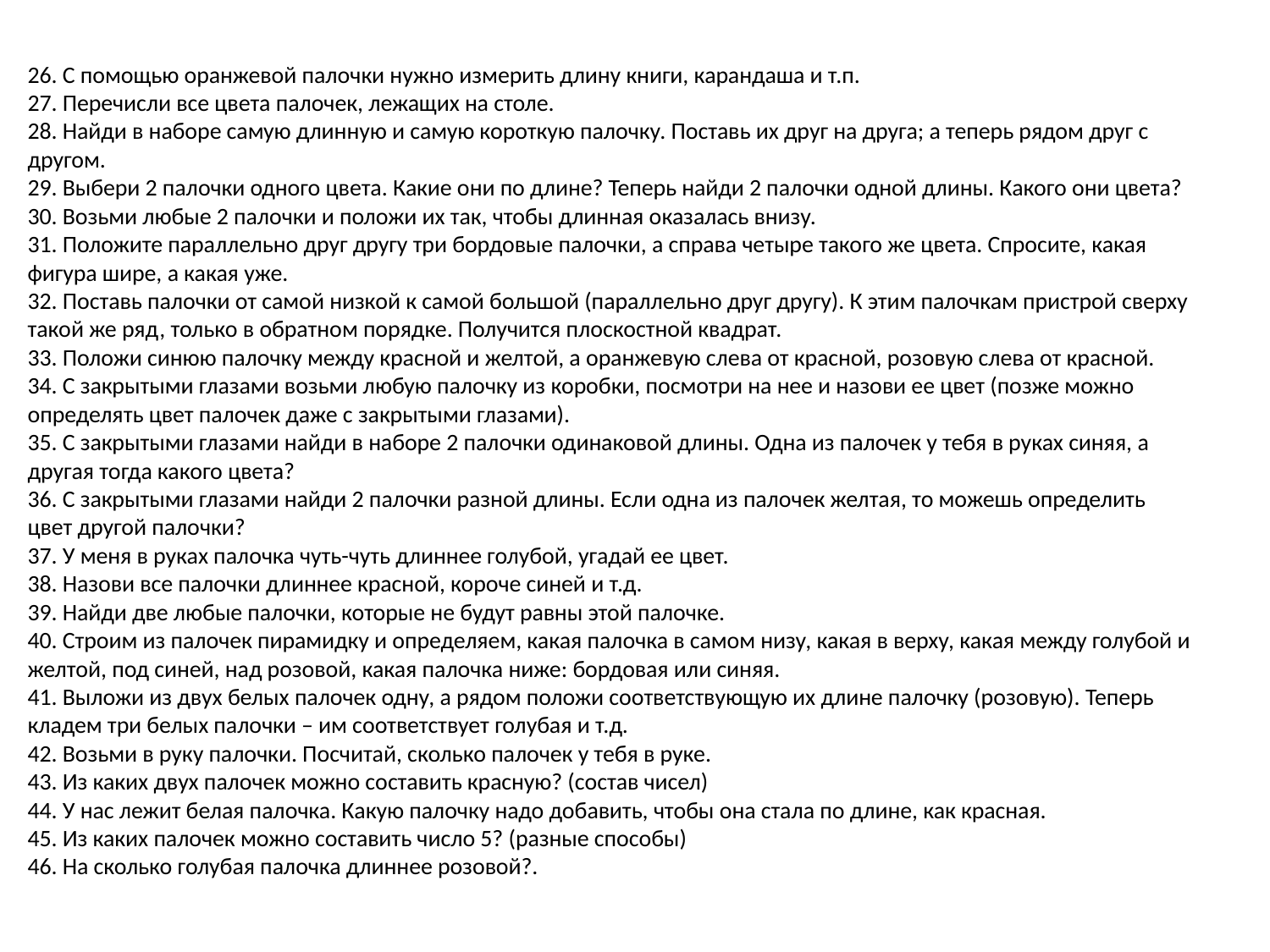

# 26. С помощью оранжевой палочки нужно измерить длину книги, карандаша и т.п. 27. Перечисли все цвета палочек, лежащих на столе. 28. Найди в наборе самую длинную и самую короткую палочку. Поставь их друг на друга; а теперь рядом друг с другом. 29. Выбери 2 палочки одного цвета. Какие они по длине? Теперь найди 2 палочки одной длины. Какого они цвета? 30. Возьми любые 2 палочки и положи их так, чтобы длинная оказалась внизу. 31. Положите параллельно друг другу три бордовые палочки, а справа четыре такого же цвета. Спросите, какая фигура шире, а какая уже. 32. Поставь палочки от самой низкой к самой большой (параллельно друг другу). К этим палочкам пристрой сверху такой же ряд, только в обратном порядке. Получится плоскостной квадрат. 33. Положи синюю палочку между красной и желтой, а оранжевую слева от красной, розовую слева от красной. 34. С закрытыми глазами возьми любую палочку из коробки, посмотри на нее и назови ее цвет (позже можно определять цвет палочек даже с закрытыми глазами). 35. С закрытыми глазами найди в наборе 2 палочки одинаковой длины. Одна из палочек у тебя в руках синяя, а другая тогда какого цвета? 36. С закрытыми глазами найди 2 палочки разной длины. Если одна из палочек желтая, то можешь определить цвет другой палочки? 37. У меня в руках палочка чуть-чуть длиннее голубой, угадай ее цвет. 38. Назови все палочки длиннее красной, короче синей и т.д. 39. Найди две любые палочки, которые не будут равны этой палочке. 40. Строим из палочек пирамидку и определяем, какая палочка в самом низу, какая в верху, какая между голубой и желтой, под синей, над розовой, какая палочка ниже: бордовая или синяя. 41. Выложи из двух белых палочек одну, а рядом положи соответствующую их длине палочку (розовую). Теперь кладем три белых палочки – им соответствует голубая и т.д. 42. Возьми в руку палочки. Посчитай, сколько палочек у тебя в руке. 43. Из каких двух палочек можно составить красную? (состав чисел) 44. У нас лежит белая палочка. Какую палочку надо добавить, чтобы она стала по длине, как красная. 45. Из каких палочек можно составить число 5? (разные способы) 46. На сколько голубая палочка длиннее розовой?.